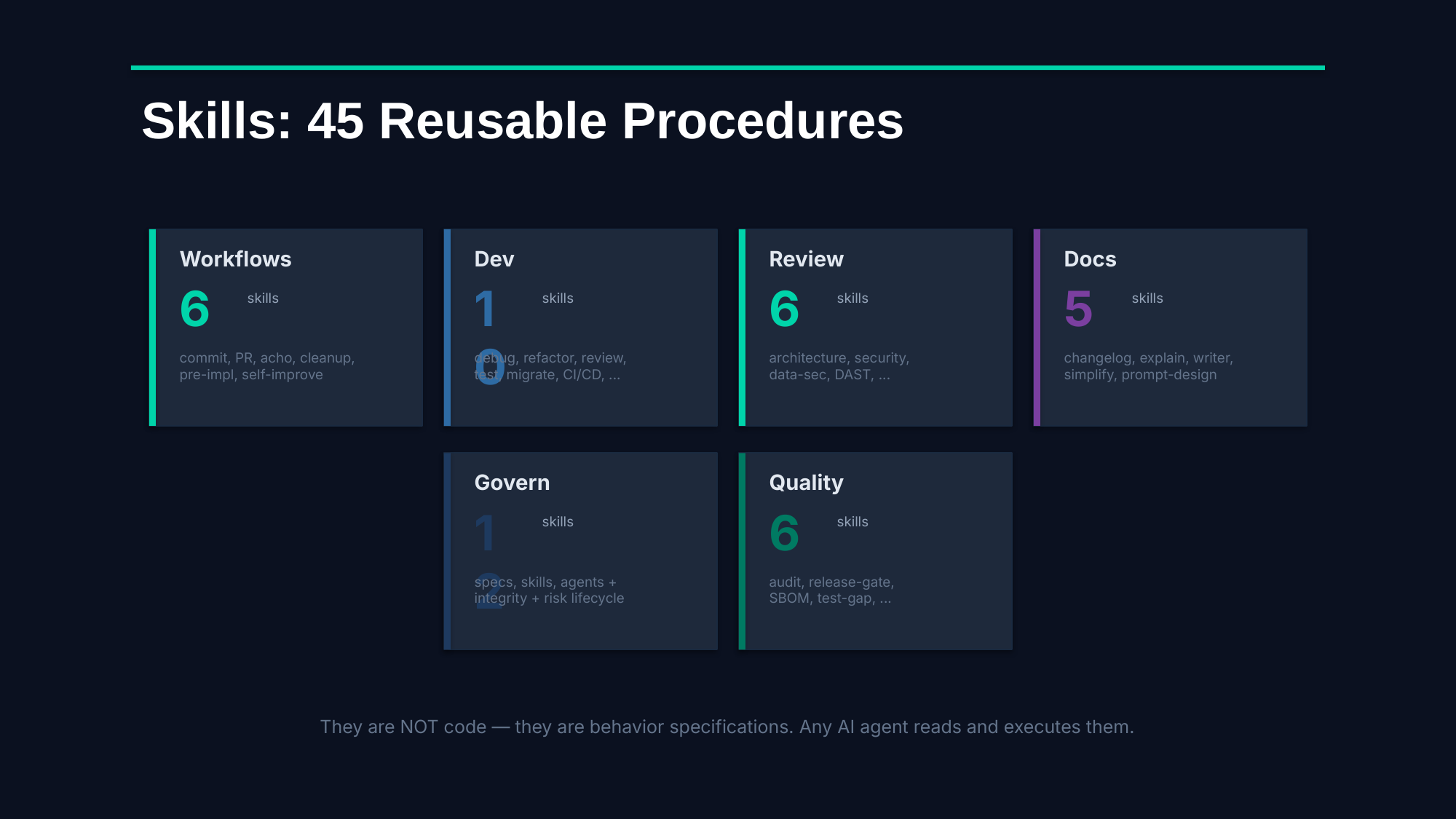

Skills: 45 Reusable Procedures

Workflows
Dev
Review
Docs
6
10
6
5
skills
skills
skills
skills
commit, PR, acho, cleanup,
pre-impl, self-improve
debug, refactor, review,
test, migrate, CI/CD, ...
architecture, security,
data-sec, DAST, ...
changelog, explain, writer,
simplify, prompt-design

Govern
Quality
12
6
skills
skills
specs, skills, agents +
integrity + risk lifecycle
audit, release-gate,
SBOM, test-gap, ...
They are NOT code — they are behavior specifications. Any AI agent reads and executes them.